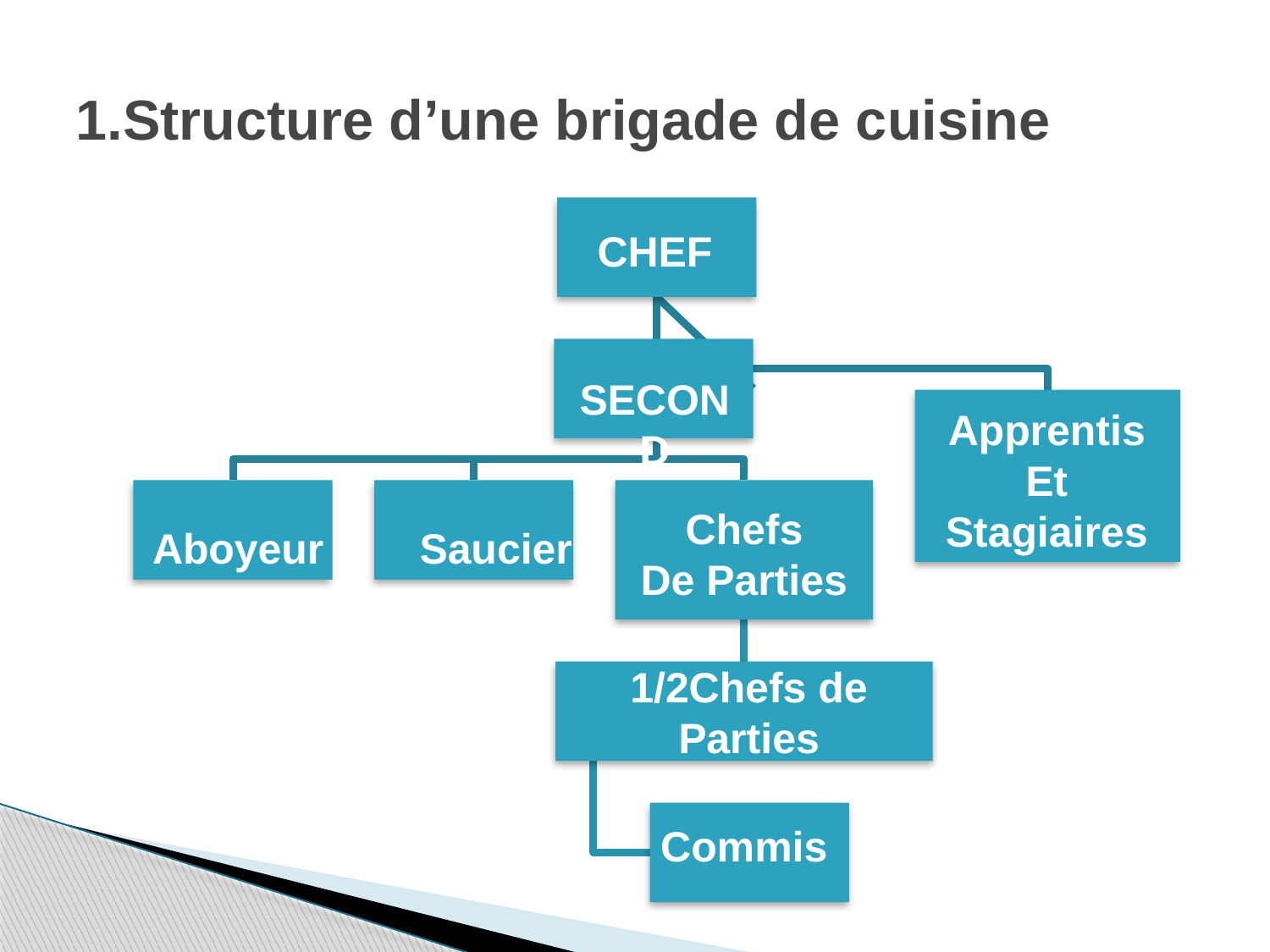

# 1.Structure d’une brigade de cuisine

CHEF
SECOND
Apprentis
Et
Stagiaires
Chefs
De Parties
Aboyeur
Saucier
1/2Chefs de Parties
Commis